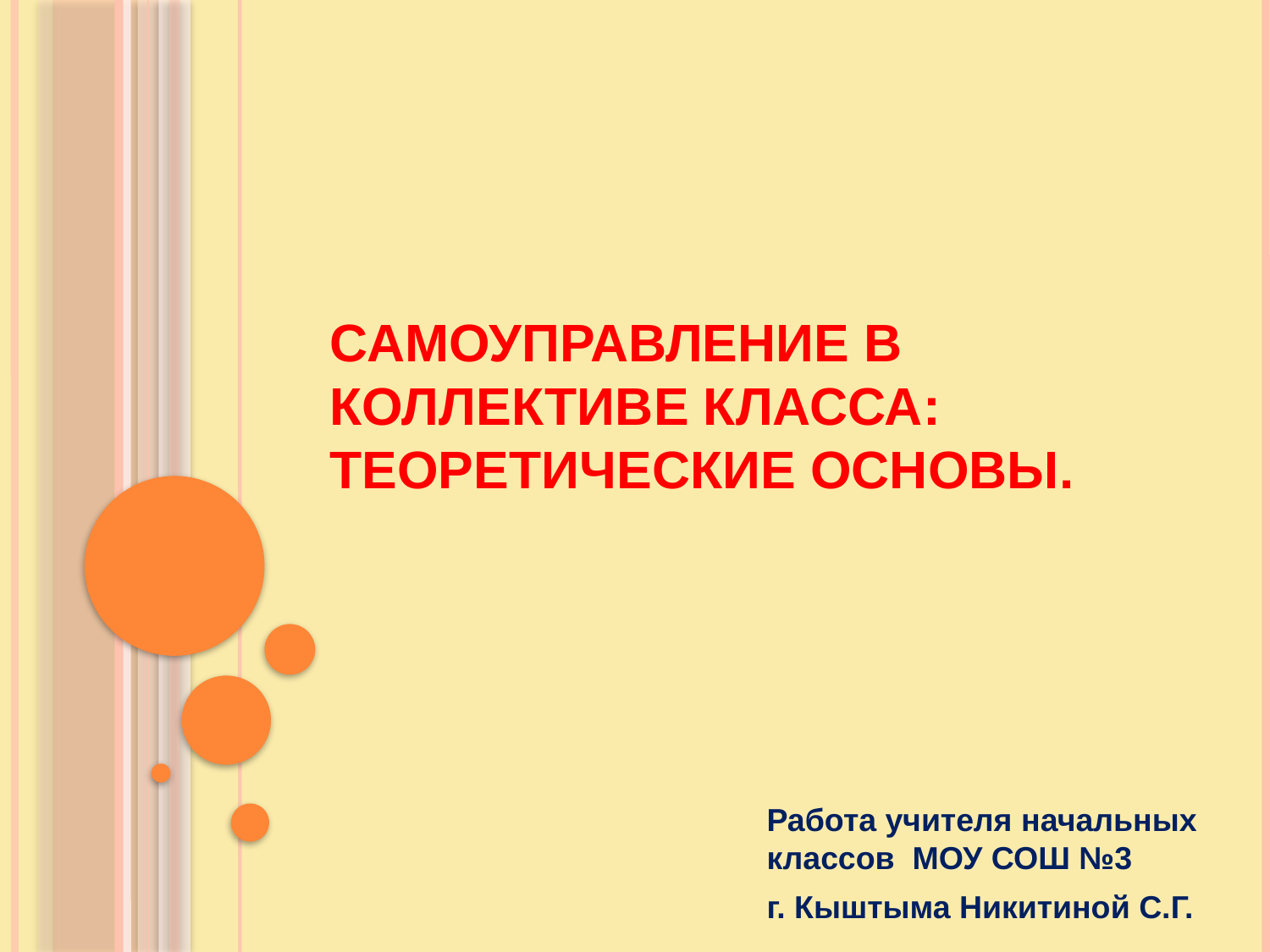

# Самоуправление в коллективе класса: теоретические основы.
Работа учителя начальных классов  МОУ СОШ №3
г. Кыштыма Никитиной С.Г.